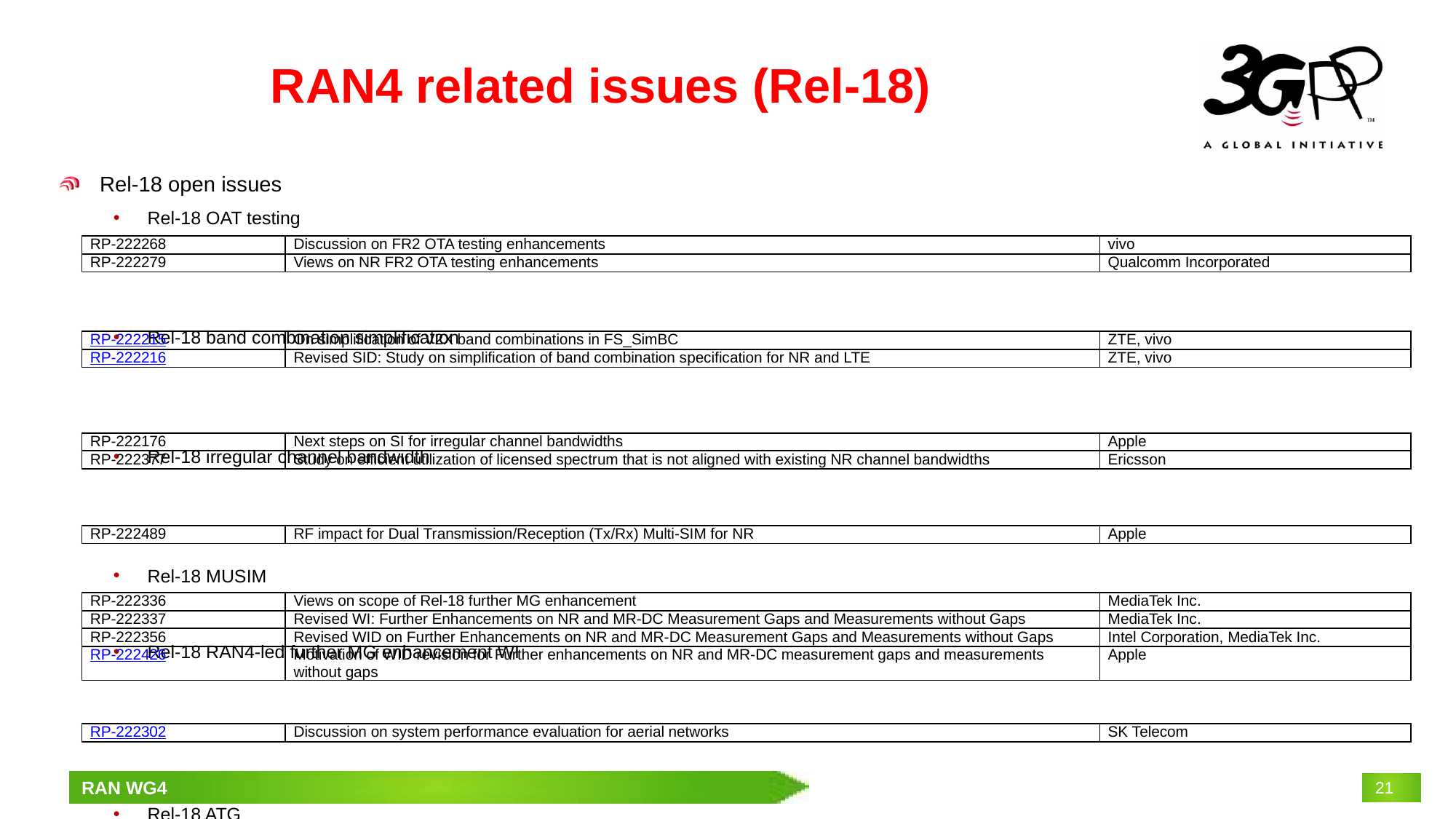

# RAN4 related issues (Rel-18)
Rel-18 open issues
Rel-18 OAT testing

Rel-18 band combination simplification

Rel-18 irregular channel bandwidth

Rel-18 MUSIM

Rel-18 RAN4-led further MG enhancement WI

Rel-18 ATG

| RP-222268 | Discussion on FR2 OTA testing enhancements | vivo |
| --- | --- | --- |
| RP-222279 | Views on NR FR2 OTA testing enhancements | Qualcomm Incorporated |
| RP-222215 | On simplification of V2X band combinations in FS\_SimBC | ZTE, vivo |
| --- | --- | --- |
| RP-222216 | Revised SID: Study on simplification of band combination specification for NR and LTE | ZTE, vivo |
| RP-222176 | Next steps on SI for irregular channel bandwidths | Apple |
| --- | --- | --- |
| RP-222377 | Study on efficient utilization of licensed spectrum that is not aligned with existing NR channel bandwidths | Ericsson |
| RP-222489 | RF impact for Dual Transmission/Reception (Tx/Rx) Multi-SIM for NR | Apple |
| --- | --- | --- |
| RP-222336 | Views on scope of Rel-18 further MG enhancement | MediaTek Inc. |
| --- | --- | --- |
| RP-222337 | Revised WI: Further Enhancements on NR and MR-DC Measurement Gaps and Measurements without Gaps | MediaTek Inc. |
| RP-222356 | Revised WID on Further Enhancements on NR and MR-DC Measurement Gaps and Measurements without Gaps | Intel Corporation, MediaTek Inc. |
| RP-222426 | Motivation of WID revision for Further enhancements on NR and MR-DC measurement gaps and measurements without gaps | Apple |
| RP-222302 | Discussion on system performance evaluation for aerial networks | SK Telecom |
| --- | --- | --- |